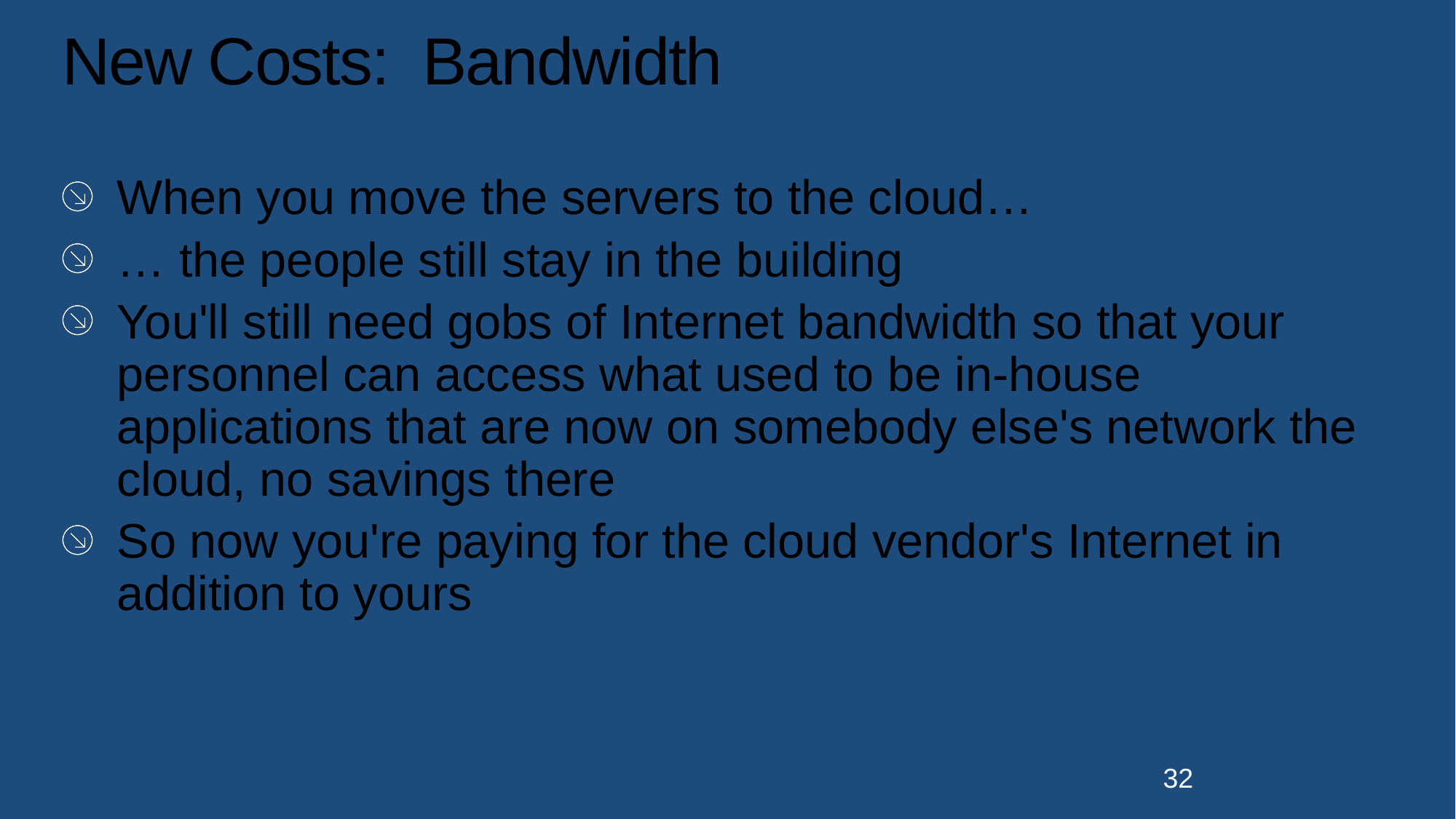

# New Costs:  Bandwidth
When you move the servers to the cloud…
… the people still stay in the building
You'll still need gobs of Internet bandwidth so that your personnel can access what used to be in-house applications that are now on somebody else's network the cloud, no savings there
So now you're paying for the cloud vendor's Internet in addition to yours

32